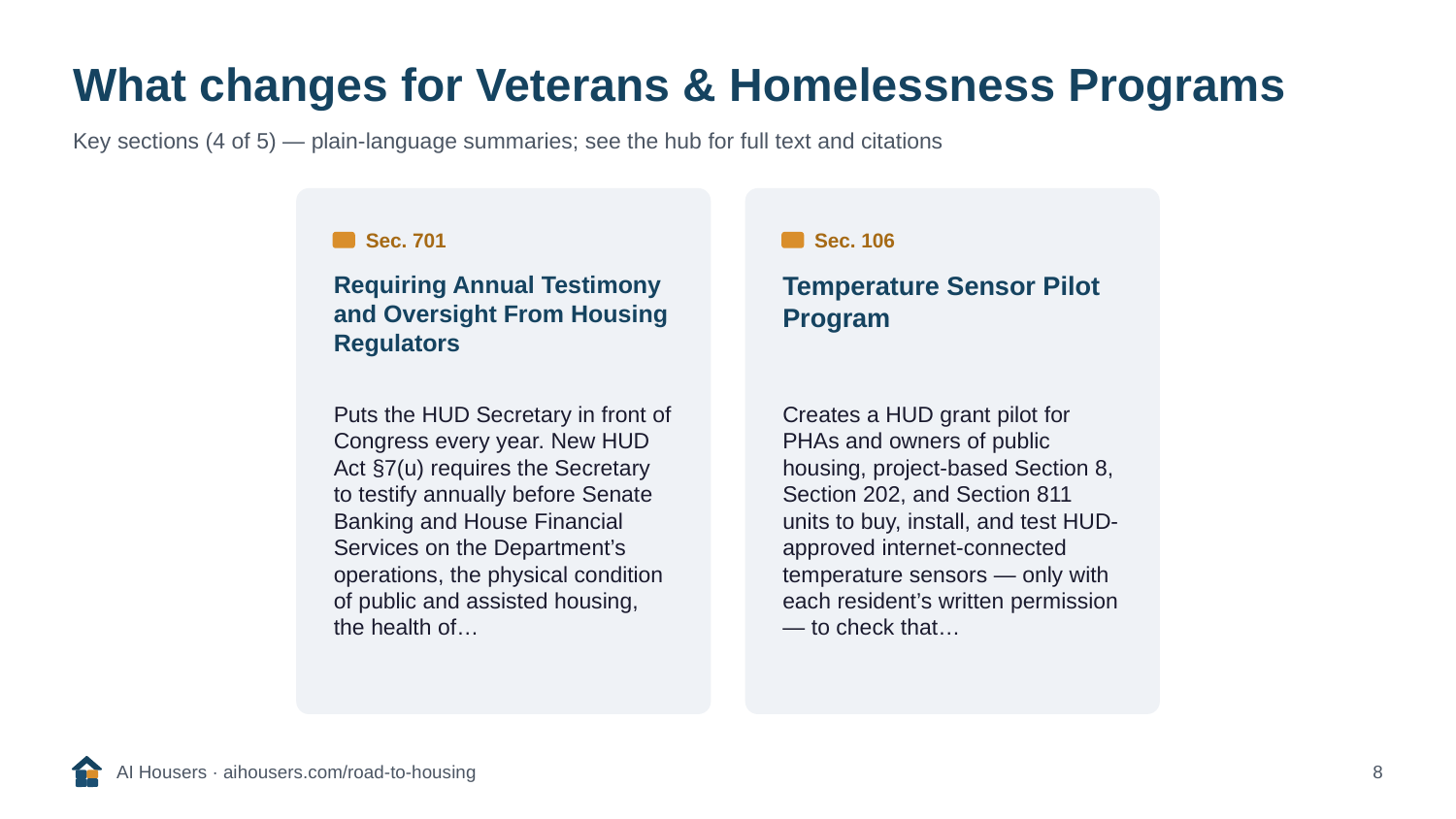

What changes for Veterans & Homelessness Programs
Key sections (4 of 5) — plain-language summaries; see the hub for full text and citations

Sec. 701
Sec. 106

Requiring Annual Testimony and Oversight From Housing Regulators
Temperature Sensor Pilot Program
Puts the HUD Secretary in front of Congress every year. New HUD Act §7(u) requires the Secretary to testify annually before Senate Banking and House Financial Services on the Department’s operations, the physical condition of public and assisted housing, the health of…
Creates a HUD grant pilot for PHAs and owners of public housing, project-based Section 8, Section 202, and Section 811 units to buy, install, and test HUD-approved internet-connected temperature sensors — only with each resident’s written permission — to check that…
AI Housers · aihousers.com/road-to-housing
8